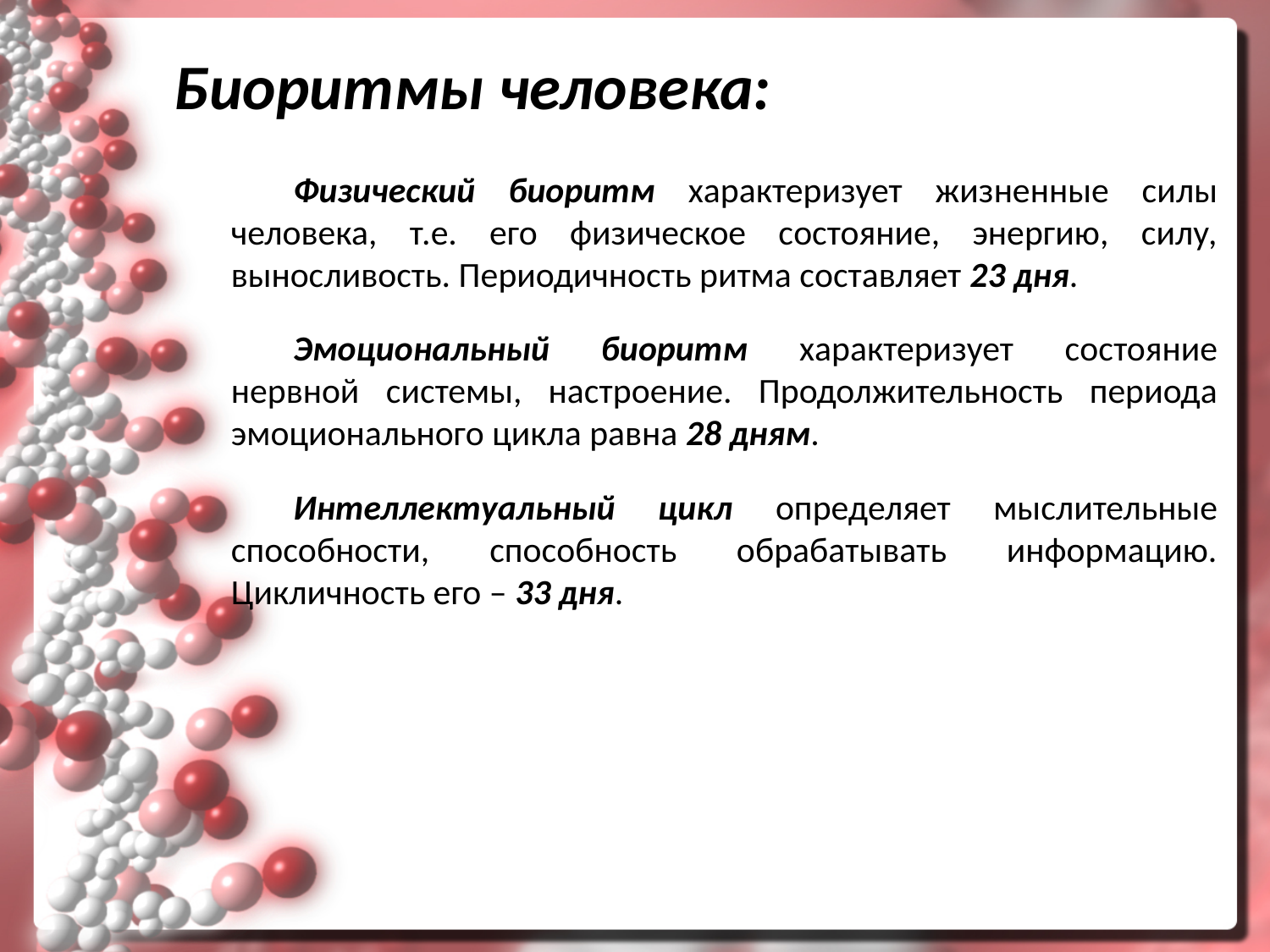

Биоритмы человека:
Физический биоритм характеризует жизненные силы человека, т.е. его физическое состояние, энергию, силу, выносливость. Периодичность ритма составляет 23 дня.
Эмоциональный биоритм характеризует состояние нервной системы, настроение. Продолжительность периода эмоционального цикла равна 28 дням.
Интеллектуальный цикл определяет мыслительные способности, способность обрабатывать информацию. Цикличность его – 33 дня.